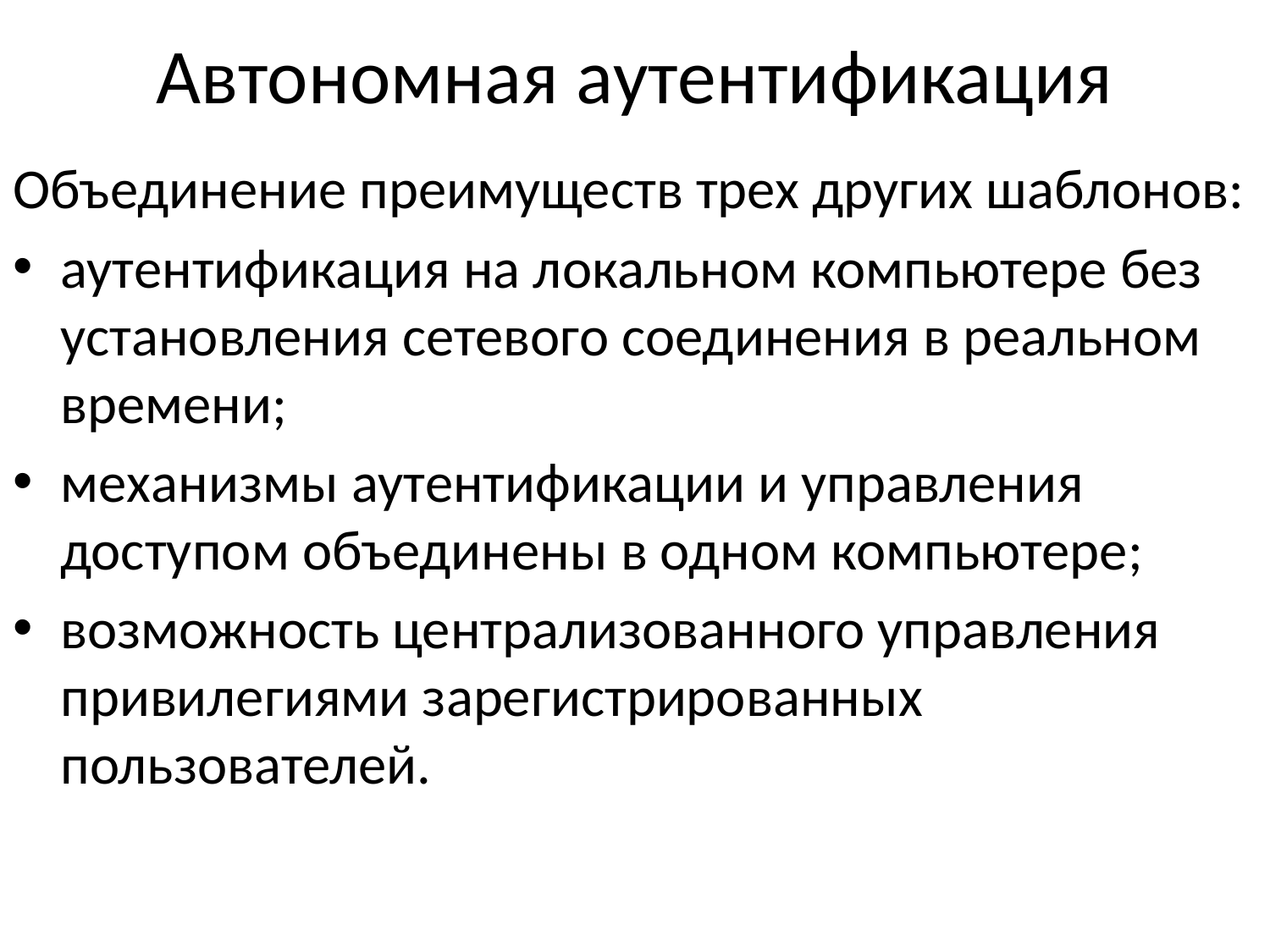

# Автономная аутентификация
Объединение преимуществ трех других шаблонов:
аутентификация на локальном компьютере без установления сетевого соединения в реальном времени;
механизмы аутентификации и управления доступом объединены в одном компьютере;
возможность централизованного управления привилегиями зарегистрированных пользователей.